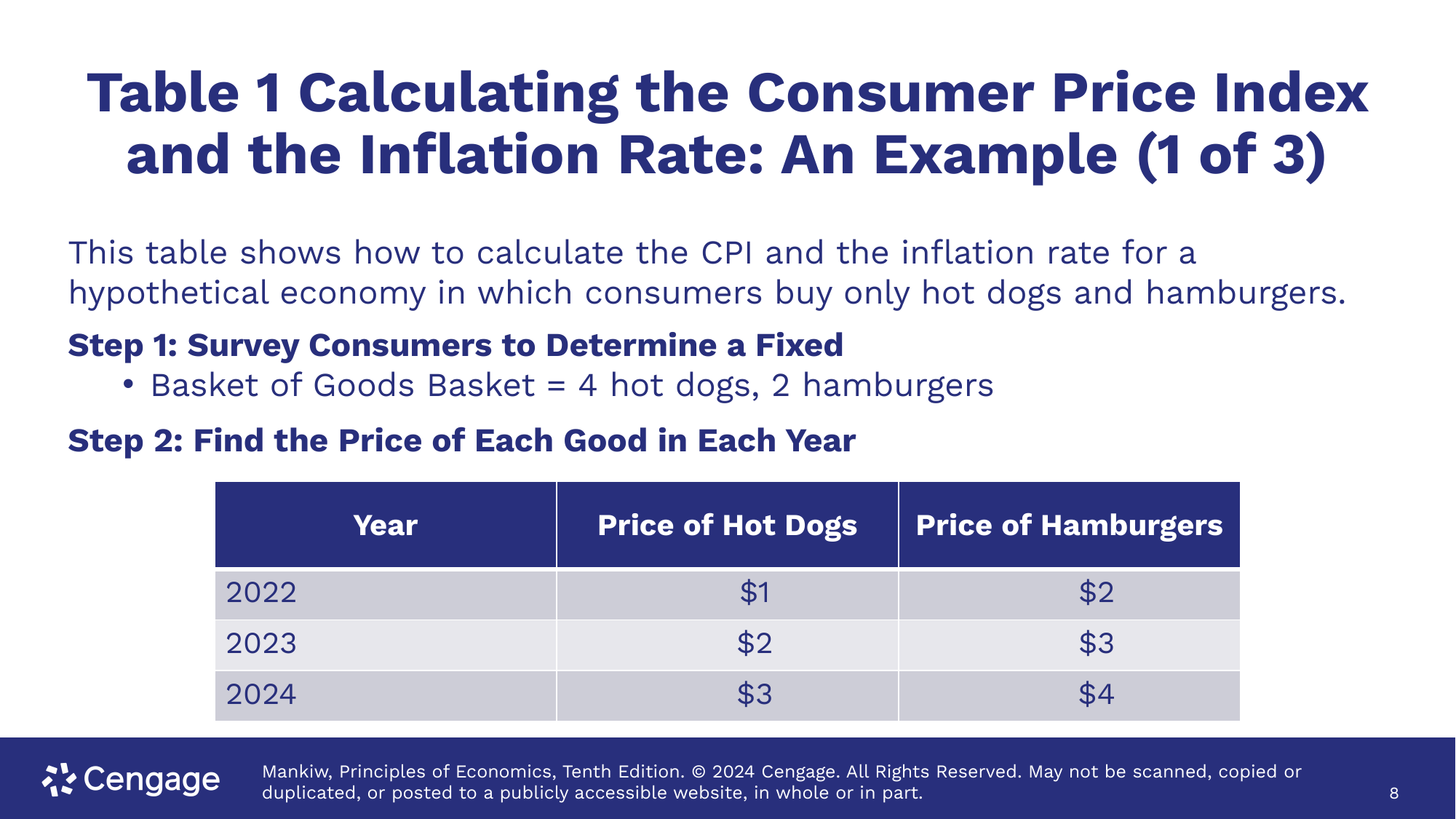

# Table 1 Calculating the Consumer Price Index and the Inflation Rate: An Example (1 of 3)
This table shows how to calculate the CPI and the inflation rate for a hypothetical economy in which consumers buy only hot dogs and hamburgers.
Step 1: Survey Consumers to Determine a Fixed
Basket of Goods Basket = 4 hot dogs, 2 hamburgers
Step 2: Find the Price of Each Good in Each Year
| Year | Price of Hot Dogs | Price of Hamburgers |
| --- | --- | --- |
| 2022 | $1 | $2 |
| 2023 | $2 | $3 |
| 2024 | $3 | $4 |